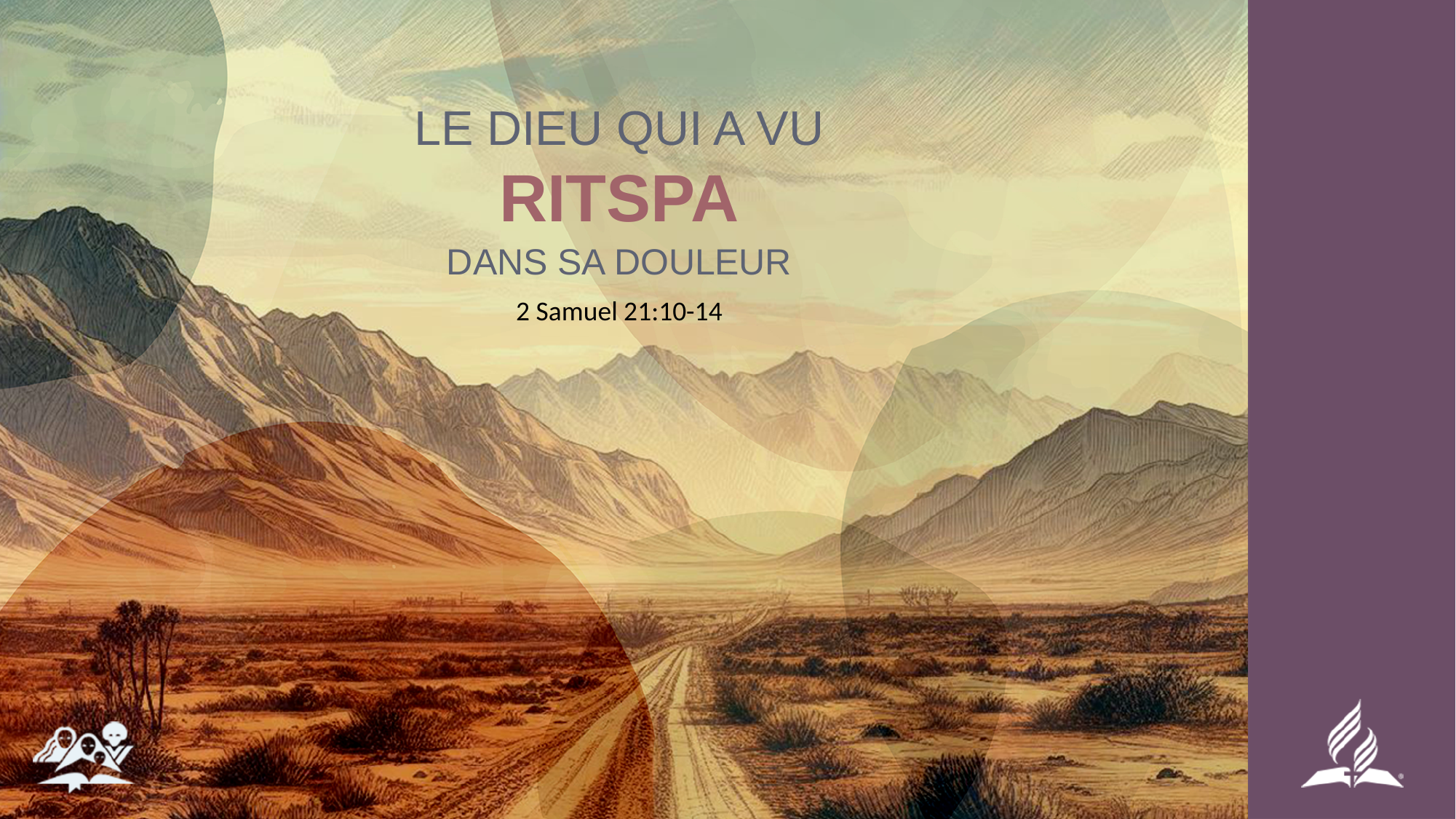

LE DIEU QUI A VU
# RITSPA
DANS SA DOULEUR
2 Samuel 21:10-14